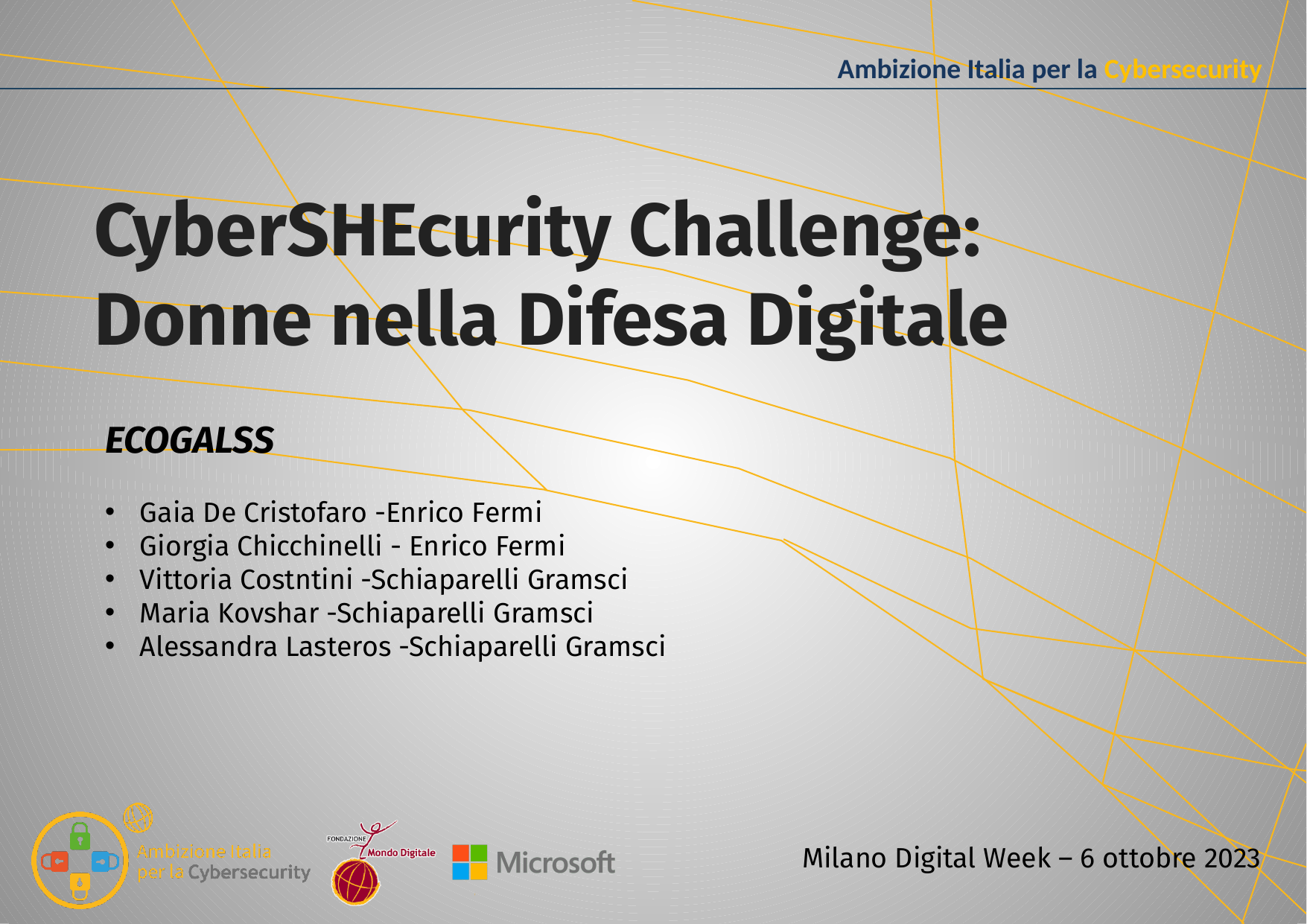

# CyberSHEcurity Challenge: Donne nella Difesa Digitale
ECOGALSS

Gaia De Cristofaro -Enrico Fermi
Giorgia Chicchinelli - Enrico Fermi
Vittoria Costntini -Schiaparelli Gramsci
Maria Kovshar -Schiaparelli Gramsci
Alessandra Lasteros -Schiaparelli Gramsci

Milano Digital Week – 6 ottobre 2023